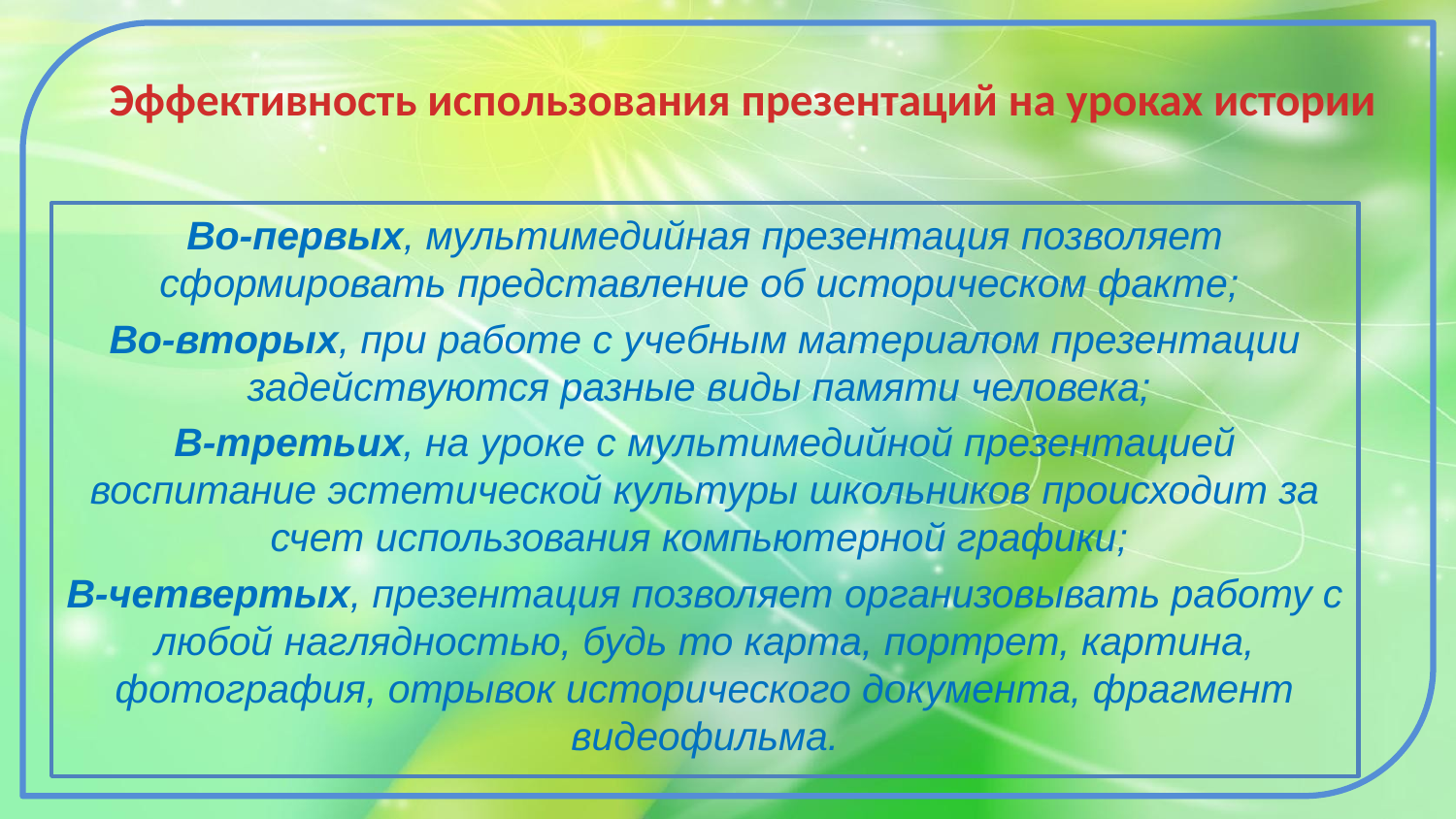

# Эффективность использования презентаций на уроках истории
Во-первых, мультимедийная презентация позволяет сформировать представление об историческом факте;
Во-вторых, при работе с учебным материалом презентации задействуются разные виды памяти человека;
В-третьих, на уроке с мультимедийной презентацией воспитание эстетической культуры школьников происходит за счет использования компьютерной графики;
В-четвертых, презентация позволяет организовывать работу с любой наглядностью, будь то карта, портрет, картина, фотография, отрывок исторического документа, фрагмент видеофильма.